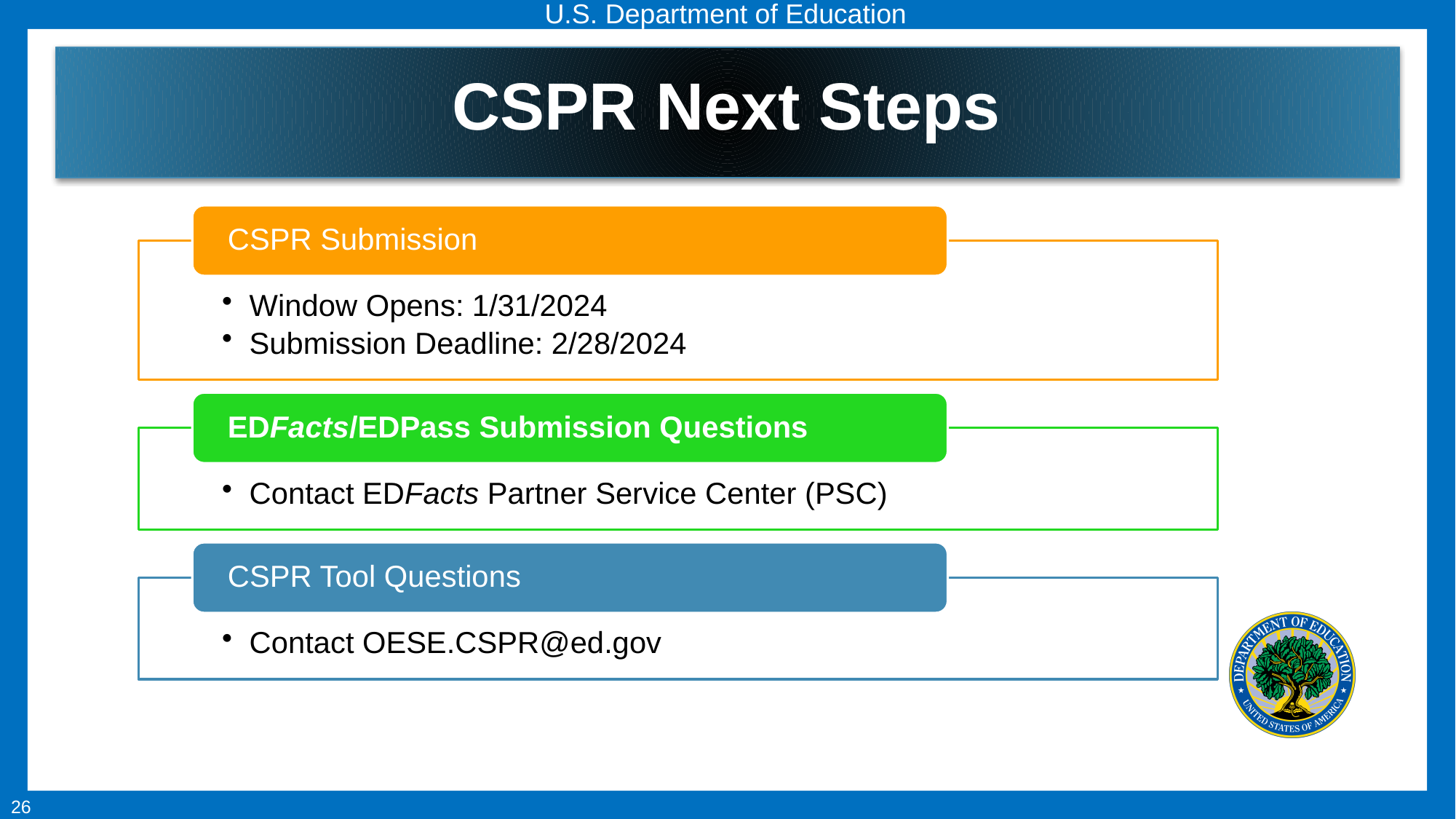

CSPR Next Steps
Window Opens: 1/31/2024
Submission Deadline: 2/28/2024
CSPR Submission
Contact EDFacts Partner Service Center (PSC)
EDFacts/EDPass Submission Questions
Contact OESE.CSPR@ed.gov
CSPR Tool Questions
26